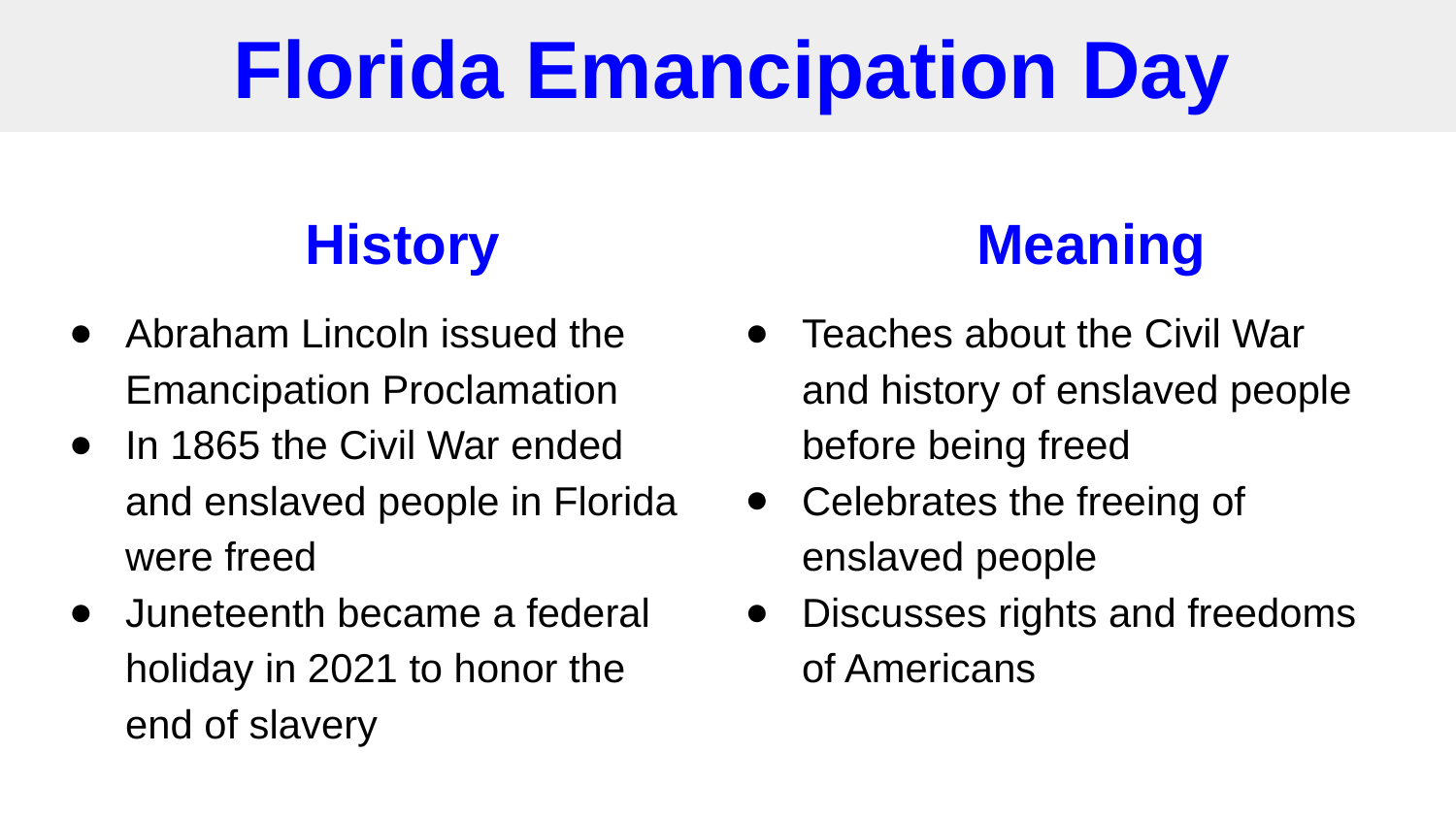

# Florida Emancipation Day
History
Abraham Lincoln issued the Emancipation Proclamation
In 1865 the Civil War ended and enslaved people in Florida were freed
Juneteenth became a federal holiday in 2021 to honor the end of slavery
Meaning
Teaches about the Civil War and history of enslaved people before being freed
Celebrates the freeing of enslaved people
Discusses rights and freedoms of Americans